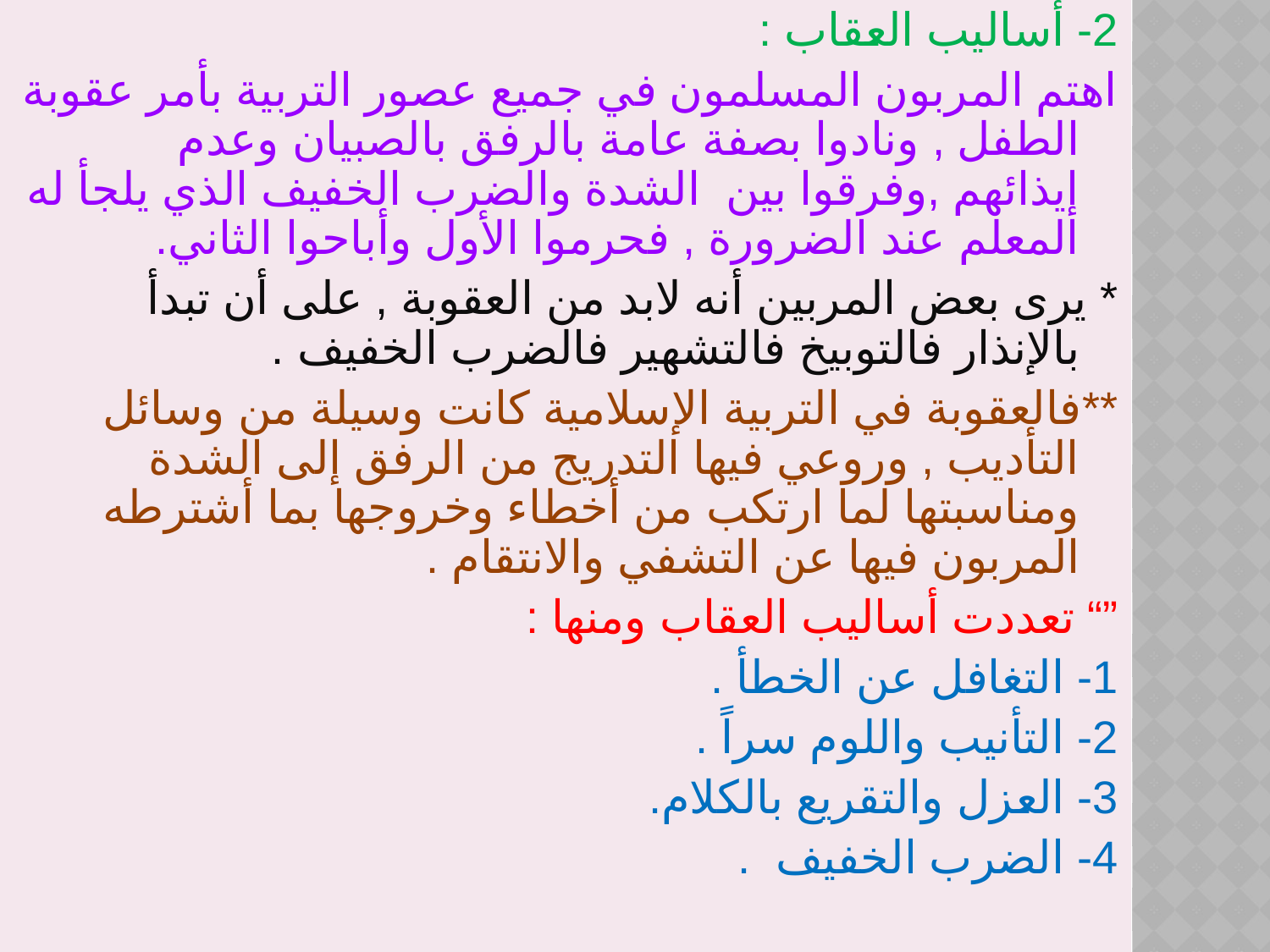

2- أساليب العقاب :
اهتم المربون المسلمون في جميع عصور التربية بأمر عقوبة الطفل , ونادوا بصفة عامة بالرفق بالصبيان وعدم إيذائهم ,وفرقوا بين  الشدة والضرب الخفيف الذي يلجأ له المعلم عند الضرورة , فحرموا الأول وأباحوا الثاني.
* يرى بعض المربين أنه لابد من العقوبة , على أن تبدأ بالإنذار فالتوبيخ فالتشهير فالضرب الخفيف .
**فالعقوبة في التربية الإسلامية كانت وسيلة من وسائل التأديب , وروعي فيها التدريج من الرفق إلى الشدة ومناسبتها لما ارتكب من أخطاء وخروجها بما أشترطه المربون فيها عن التشفي والانتقام .
”“ تعددت أساليب العقاب ومنها :
1- التغافل عن الخطأ .
2- التأنيب واللوم سراً .
3- العزل والتقريع بالكلام.
4- الضرب الخفيف  .